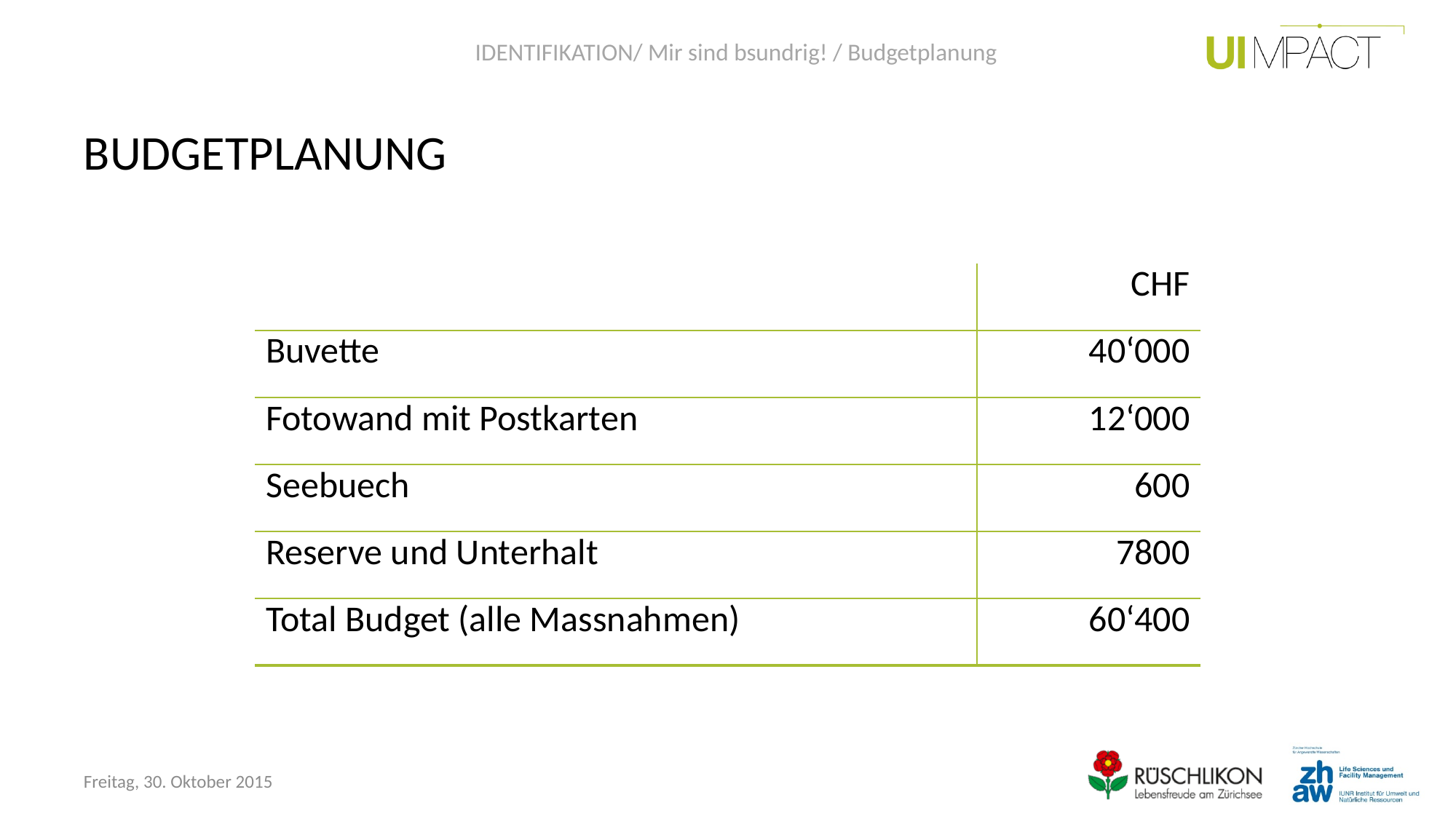

IDENTIFIKATION/ Mir sind bsundrig! / Budgetplanung
# BUDGETPLANUNG
|  | CHF |
| --- | --- |
| Buvette | 40‘000 |
| Fotowand mit Postkarten | 12‘000 |
| Seebuech | 600 |
| Reserve und Unterhalt | 7800 |
| Total Budget (alle Massnahmen) | 60‘400 |
Freitag, 30. Oktober 2015